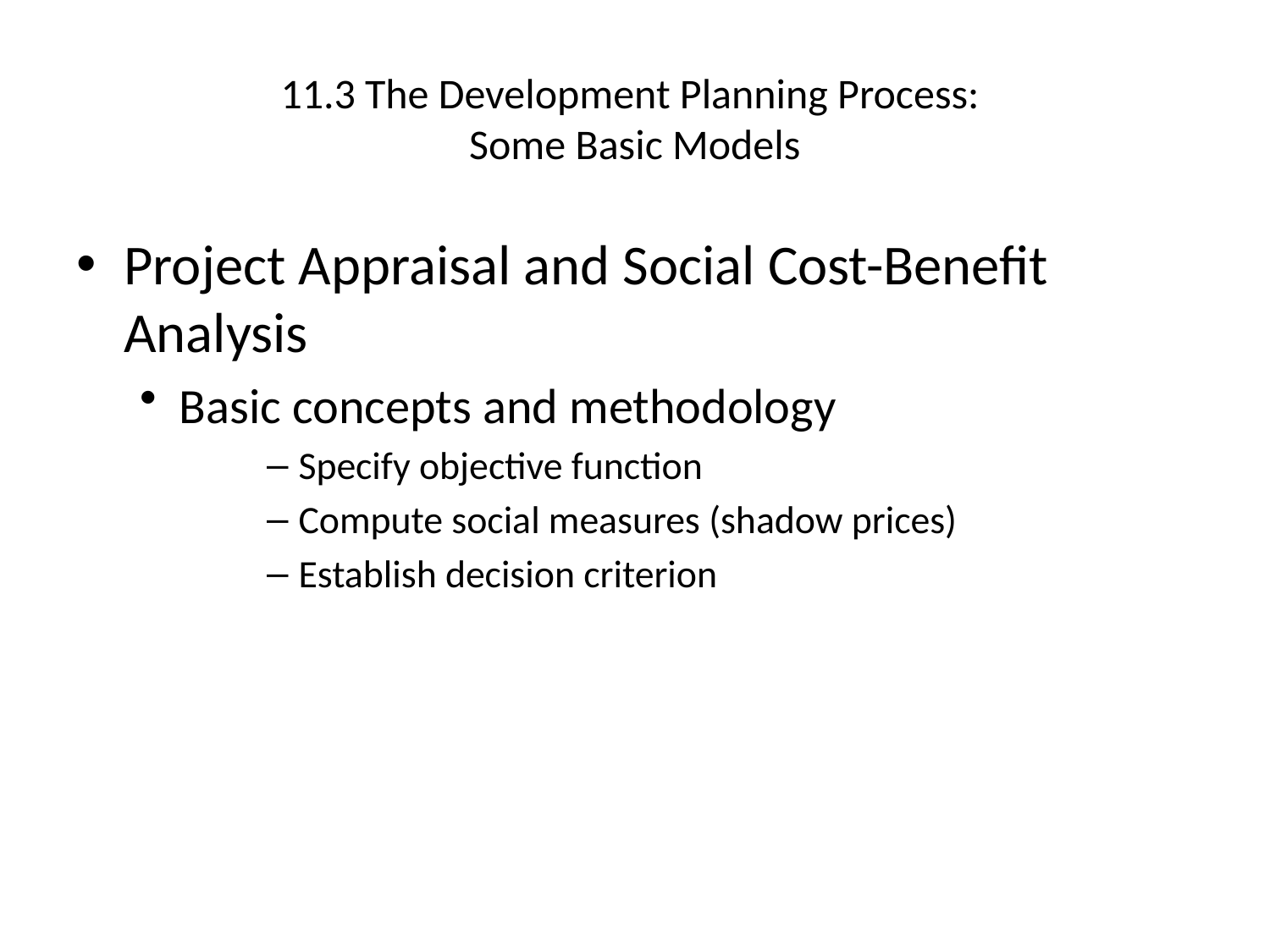

11.3 The Development Planning Process:
Some Basic Models
Project Appraisal and Social Cost-Benefit Analysis
Basic concepts and methodology
Specify objective function
Compute social measures (shadow prices)
Establish decision criterion